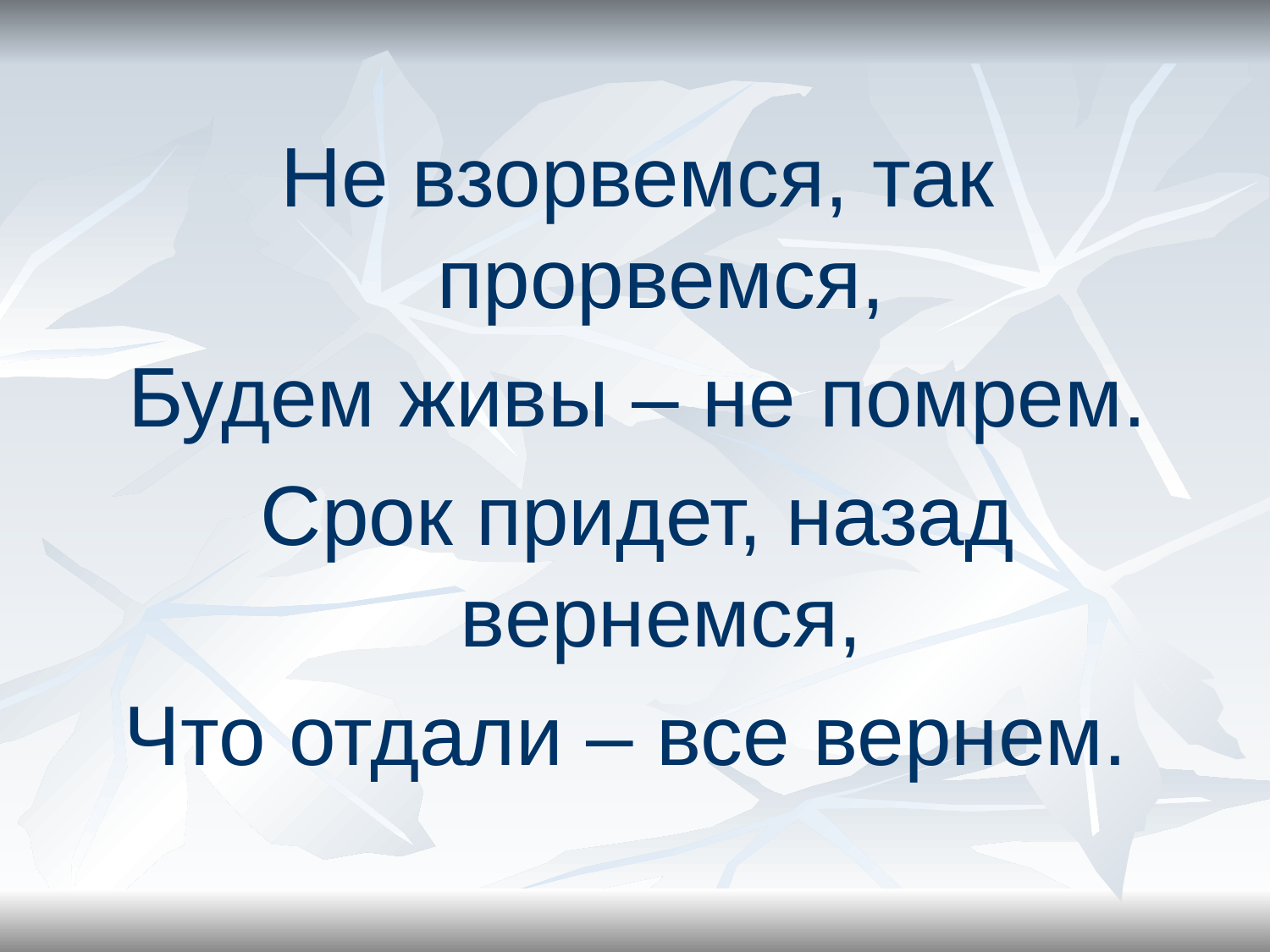

Не взорвемся, так прорвемся,
Будем живы – не помрем.
Срок придет, назад вернемся,
Что отдали – все вернем.